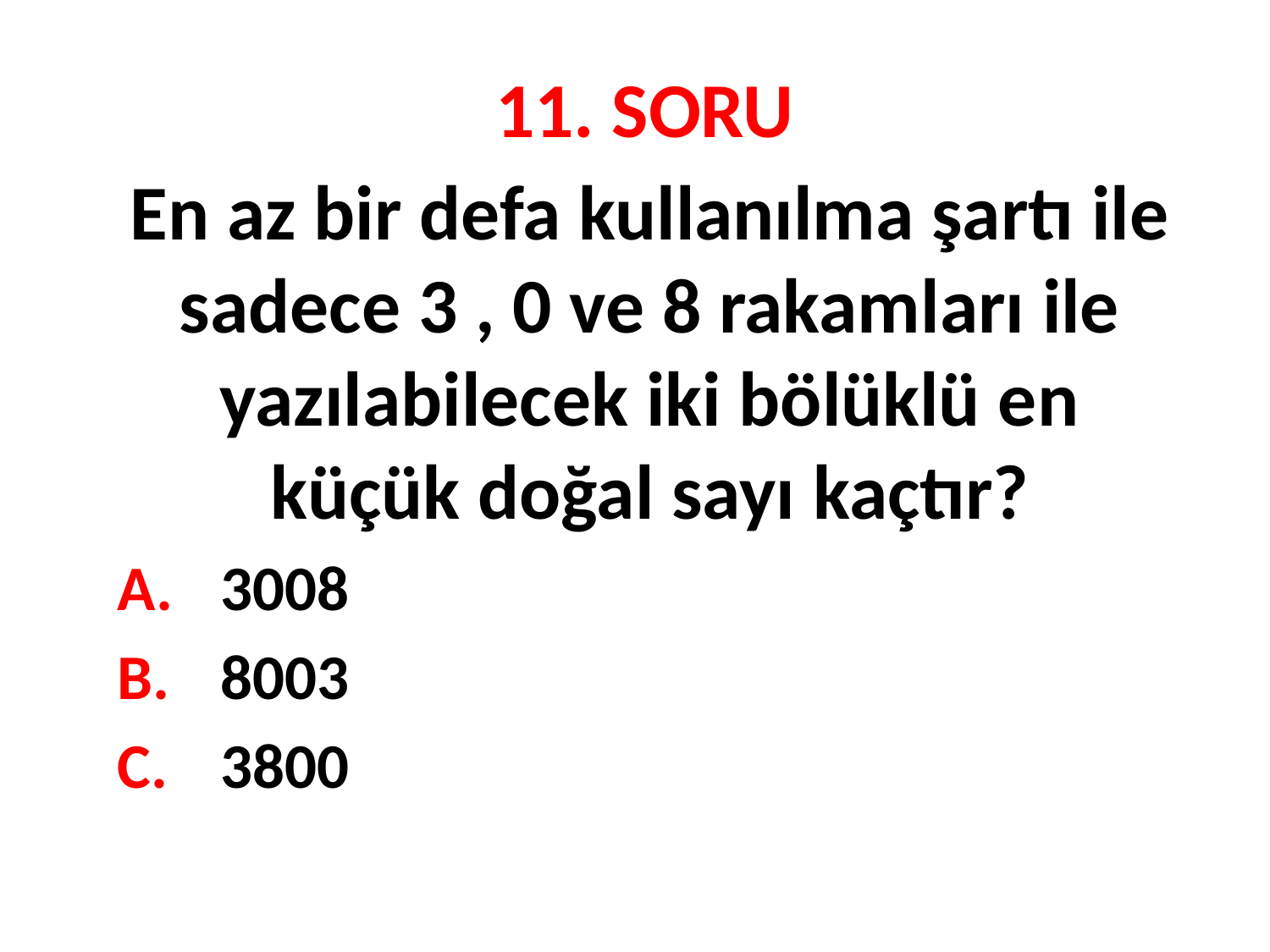

# 11. SORU
En az bir defa kullanılma şartı ile sadece 3 , 0 ve 8 rakamları ile yazılabilecek iki bölüklü en küçük doğal sayı kaçtır?
3008
8003
3800